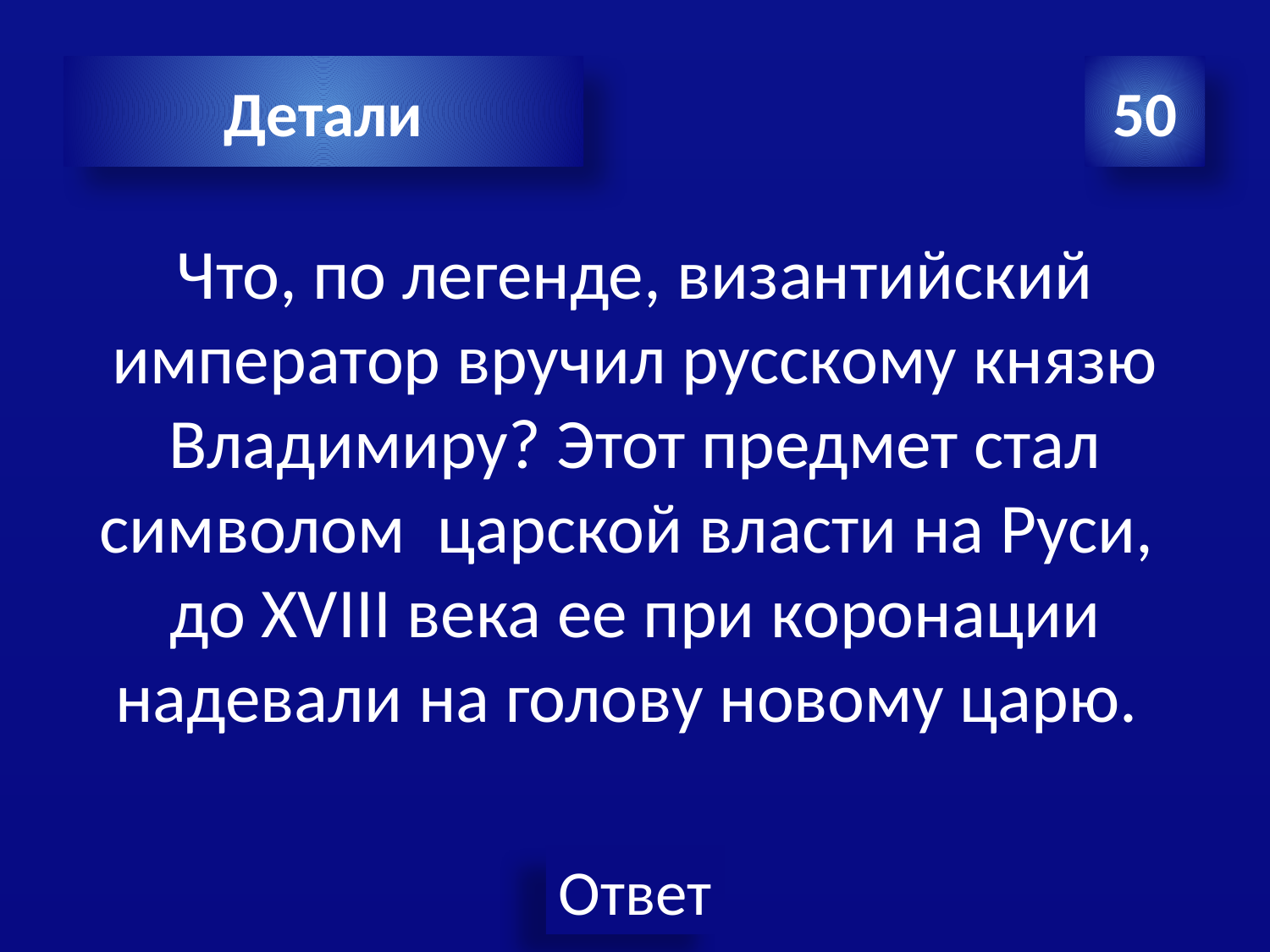

Детали
50
Что, по легенде, византийский император вручил русскому князю Владимиру? Этот предмет стал символом  царской власти на Руси,  до XVIII века ее при коронации надевали на голову новому царю.